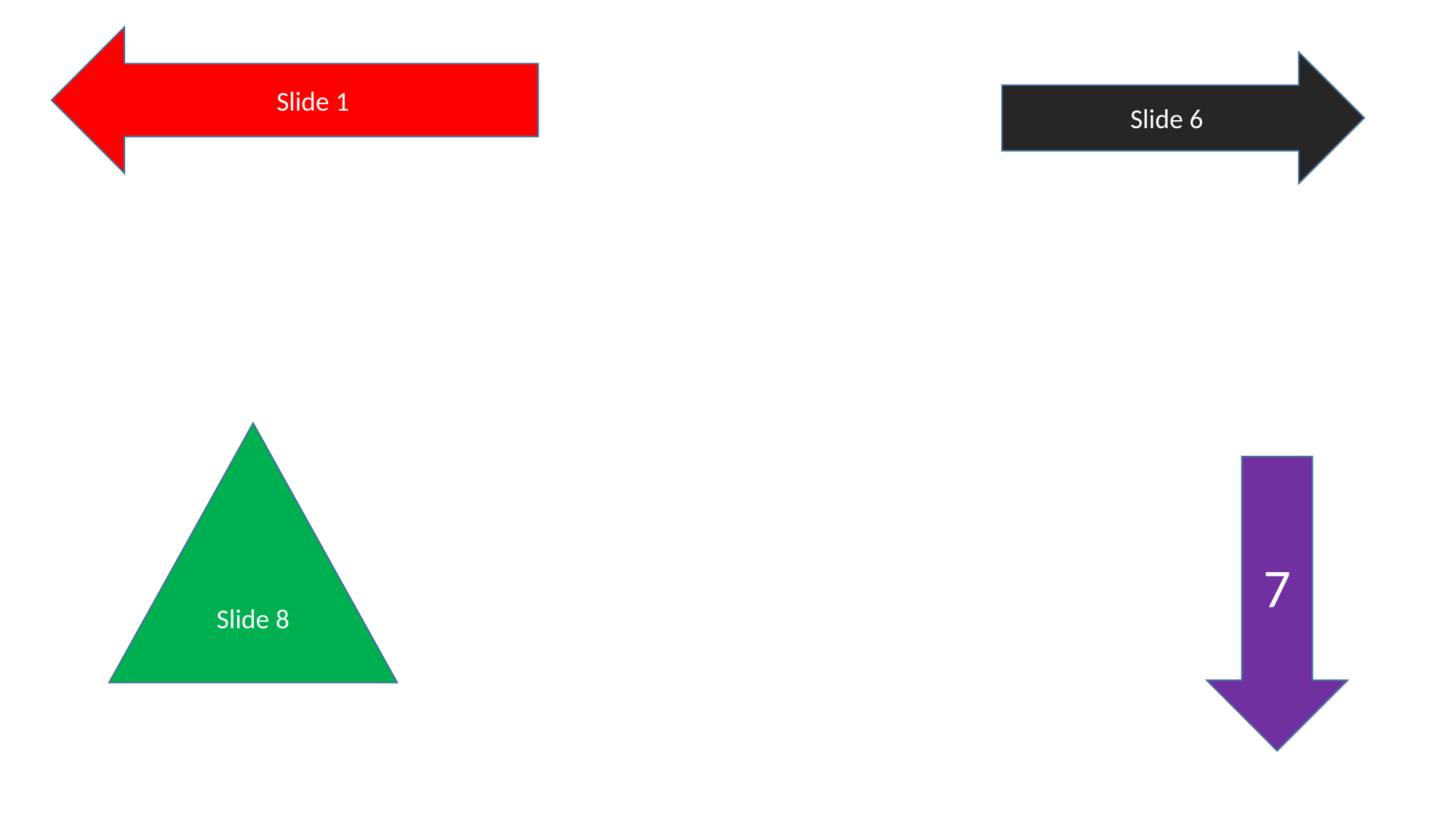

Slide 1
Slide 6
Slide 8
7